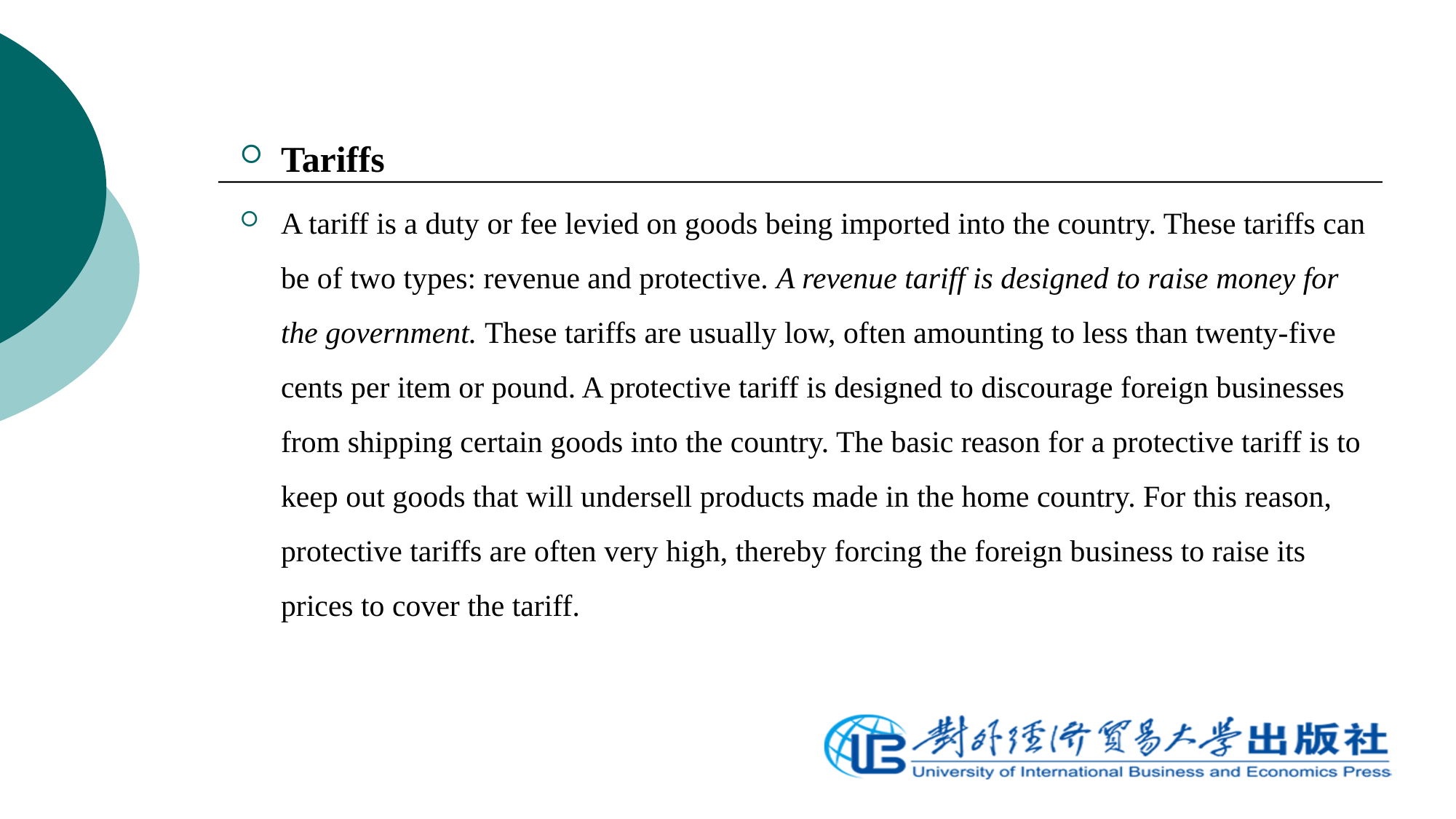

Tariffs
A tariff is a duty or fee levied on goods being imported into the country. These tariffs can be of two types: revenue and protective. A revenue tariff is designed to raise money for the government. These tariffs are usually low, often amounting to less than twenty-five cents per item or pound. A protective tariff is designed to discourage foreign businesses from shipping certain goods into the country. The basic reason for a protective tariff is to keep out goods that will undersell products made in the home country. For this reason, protective tariffs are often very high, thereby forcing the foreign business to raise its prices to cover the tariff.